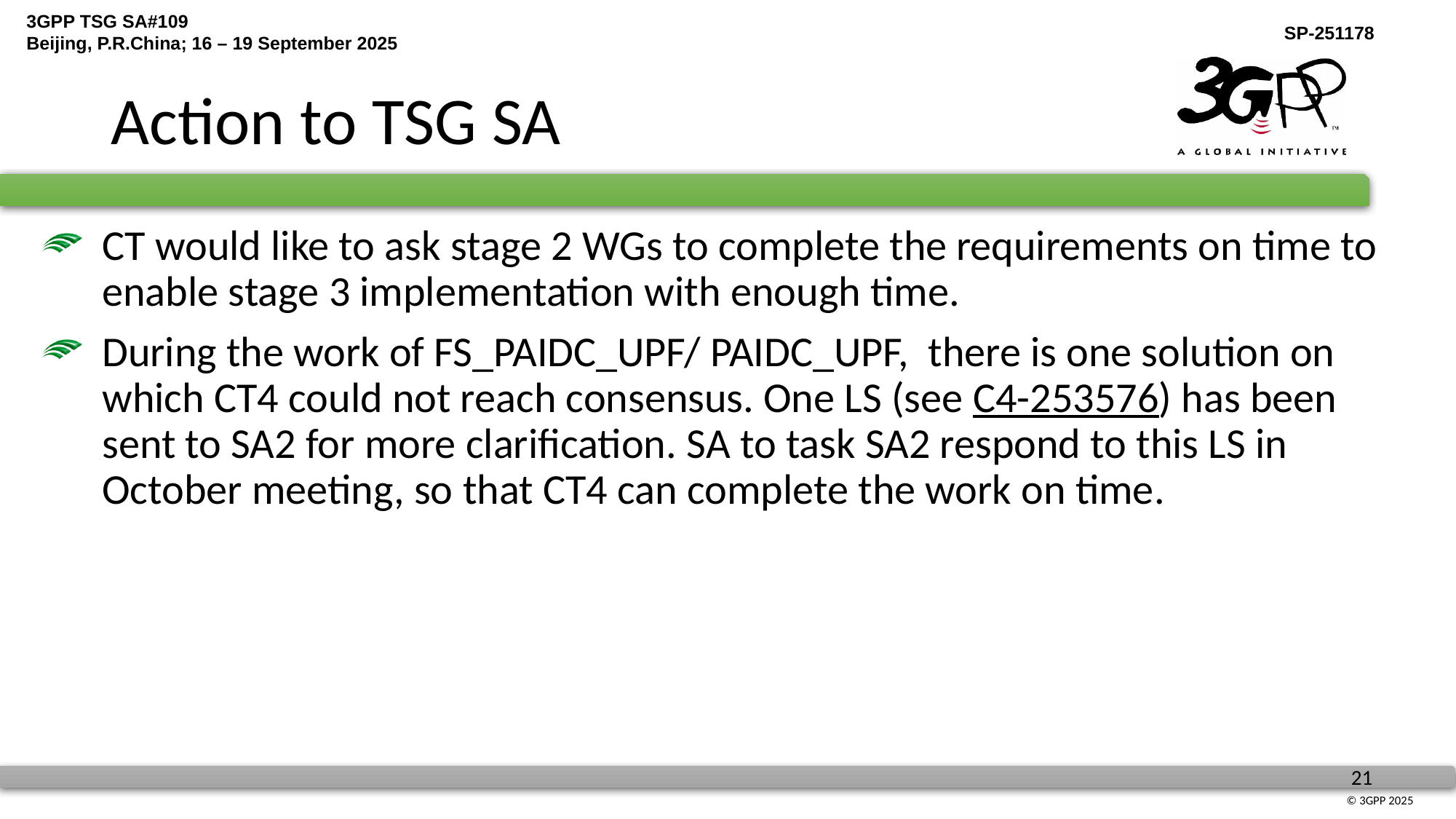

# Action to TSG SA
CT would like to ask stage 2 WGs to complete the requirements on time to enable stage 3 implementation with enough time.
During the work of FS_PAIDC_UPF/ PAIDC_UPF,  there is one solution on which CT4 could not reach consensus. One LS (see C4-253576) has been sent to SA2 for more clarification. SA to task SA2 respond to this LS in October meeting, so that CT4 can complete the work on time.